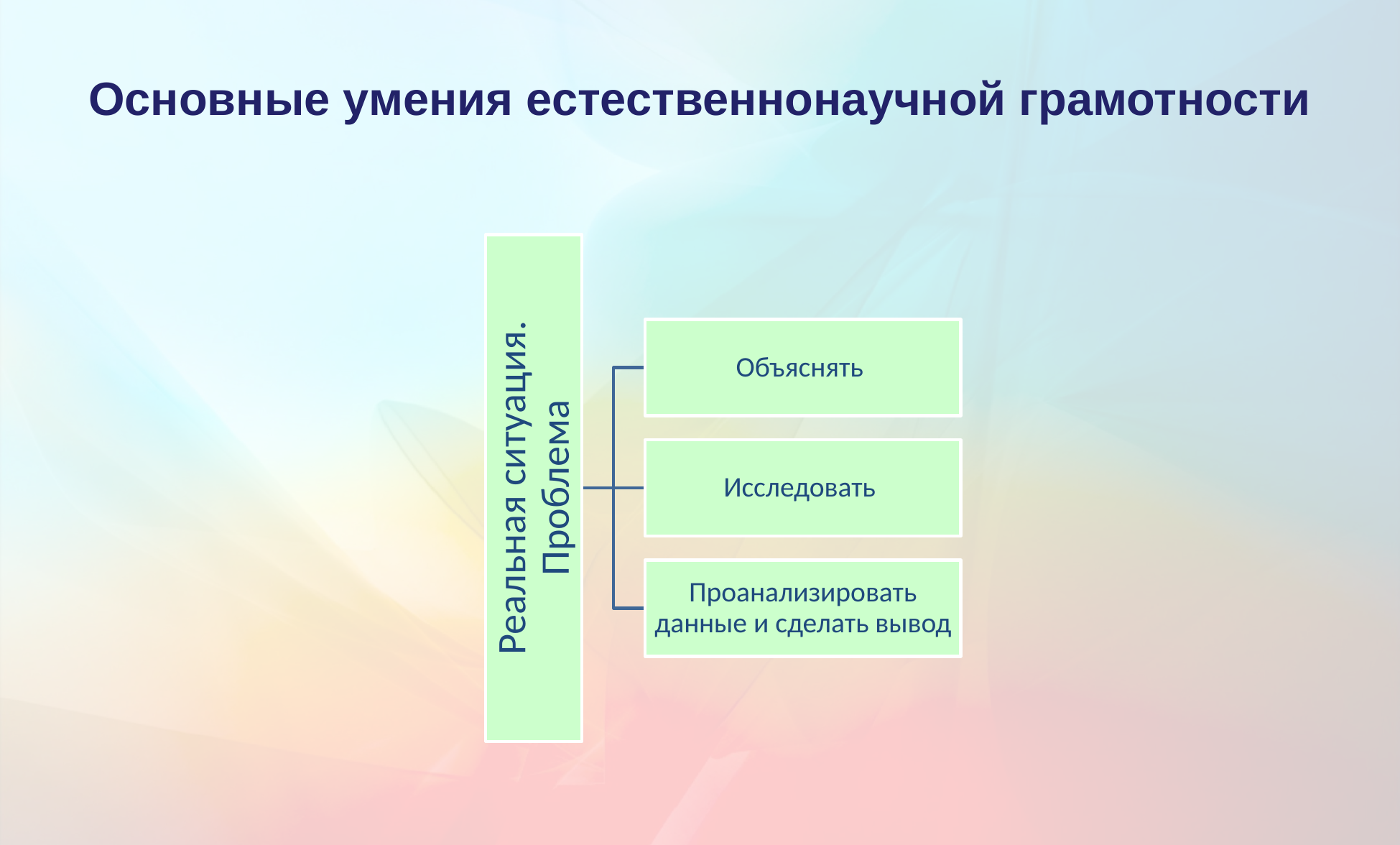

# Основные умения естественнонаучной грамотности

Реальная ситуация. Проблема
Объяснять
Исследовать
Проанализировать данные и сделать вывод